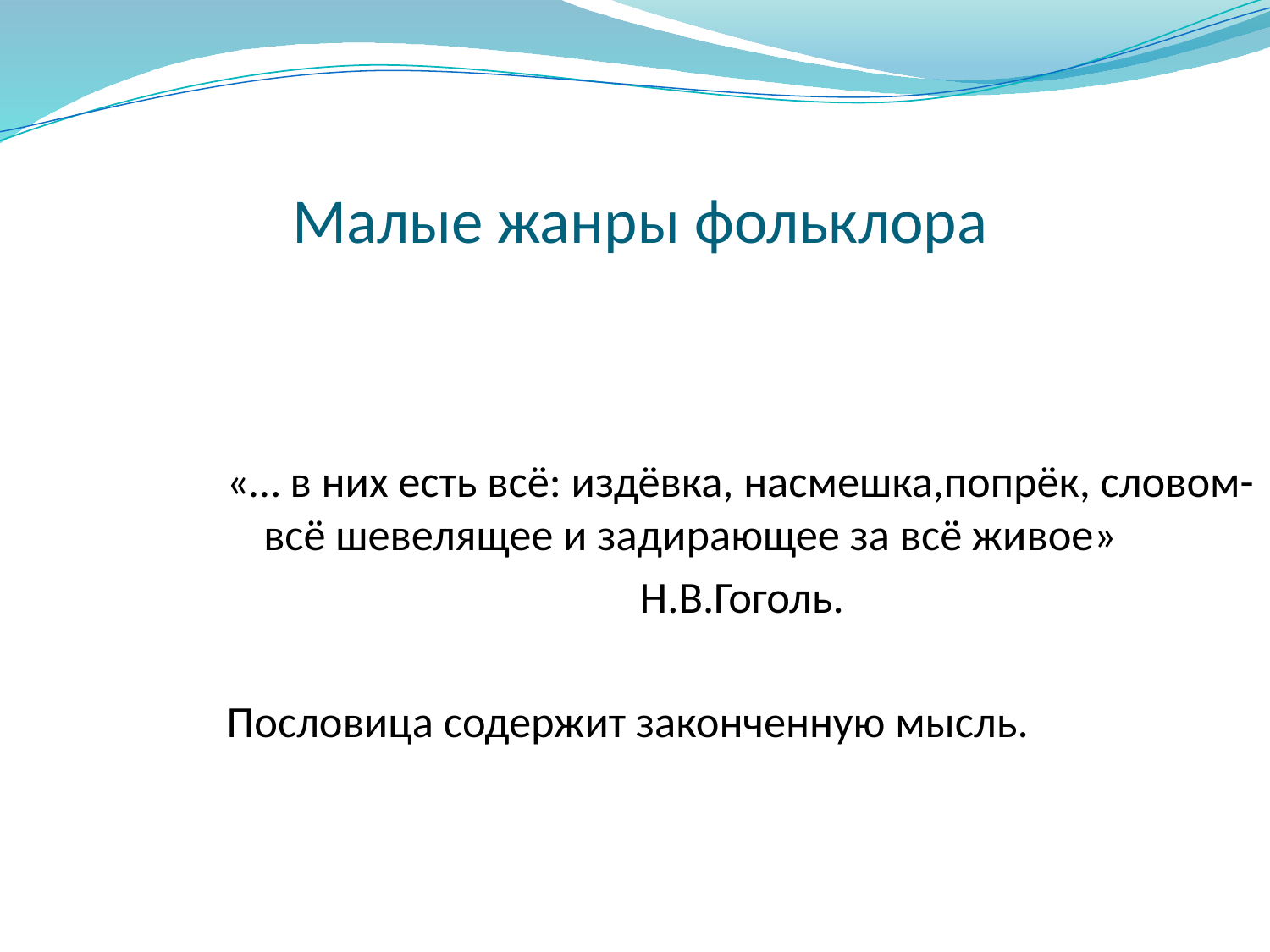

# Малые жанры фольклора
«… в них есть всё: издёвка, насмешка,попрёк, словом- всё шевелящее и задирающее за всё живое»
Н.В.Гоголь.

Пословица содержит законченную мысль.